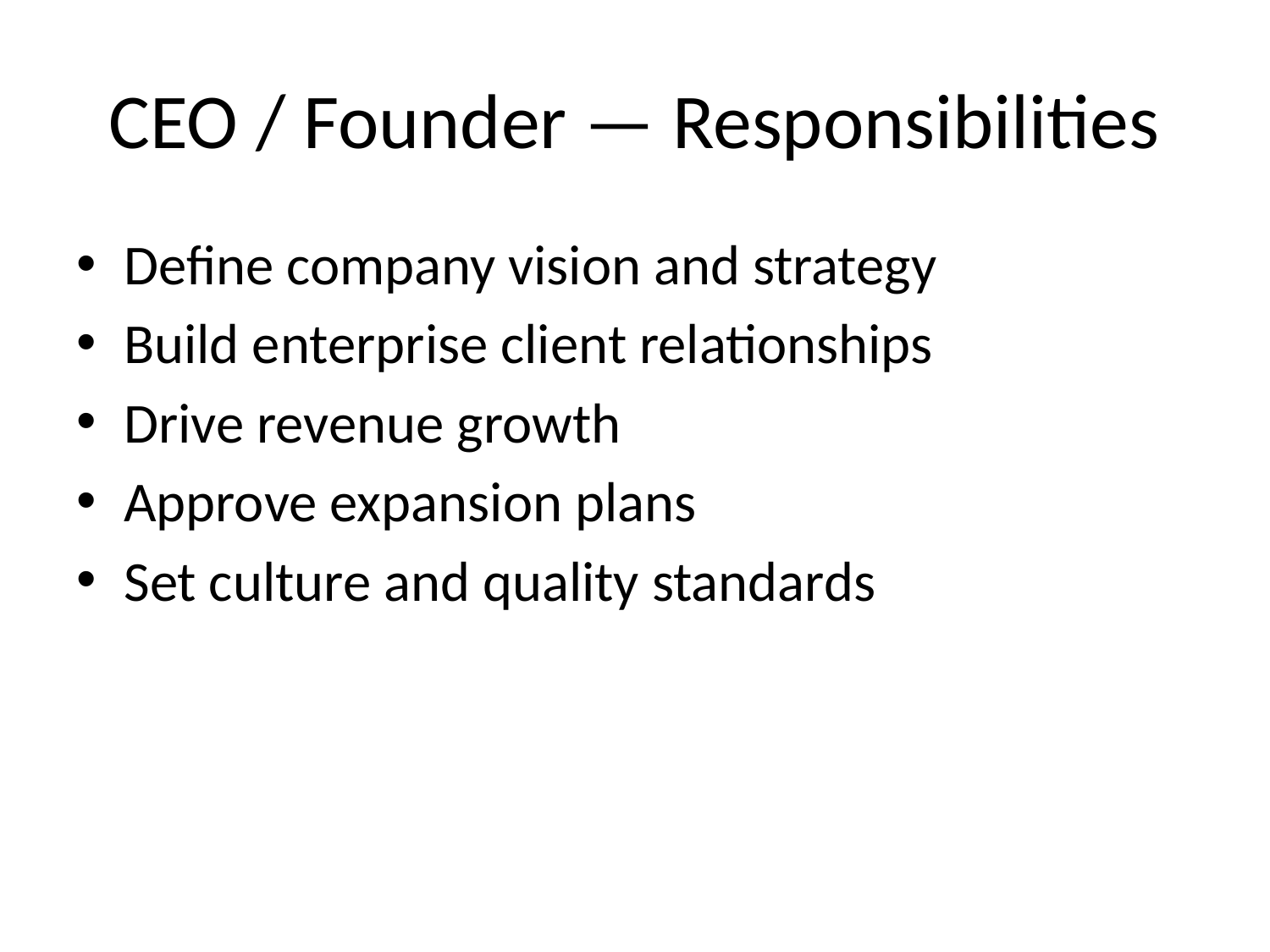

# CEO / Founder — Responsibilities
Define company vision and strategy
Build enterprise client relationships
Drive revenue growth
Approve expansion plans
Set culture and quality standards